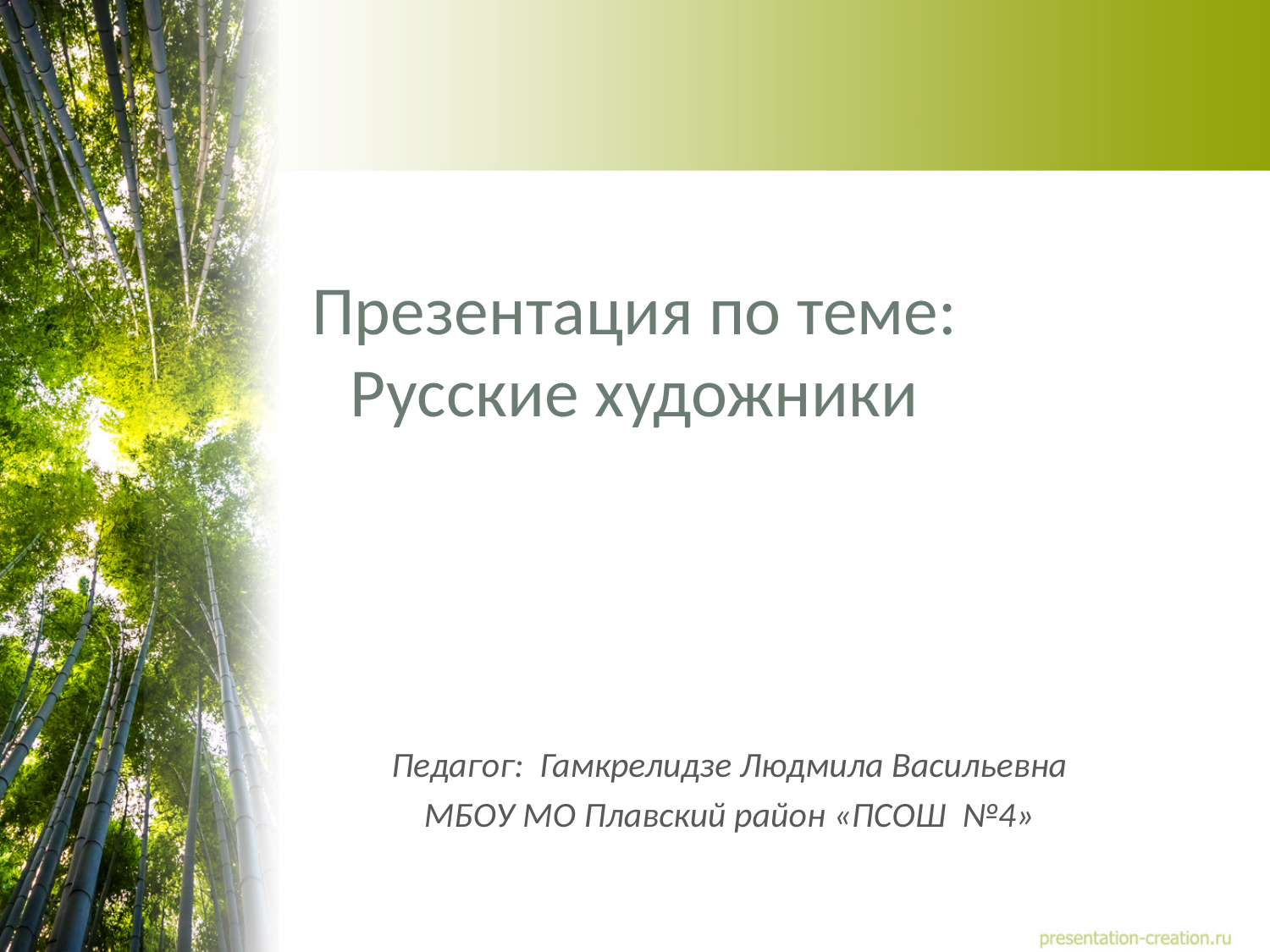

# Презентация по теме: Русские художники
Педагог:  Гамкрелидзе Людмила Васильевна
МБОУ МО Плавский район «ПСОШ  №4»